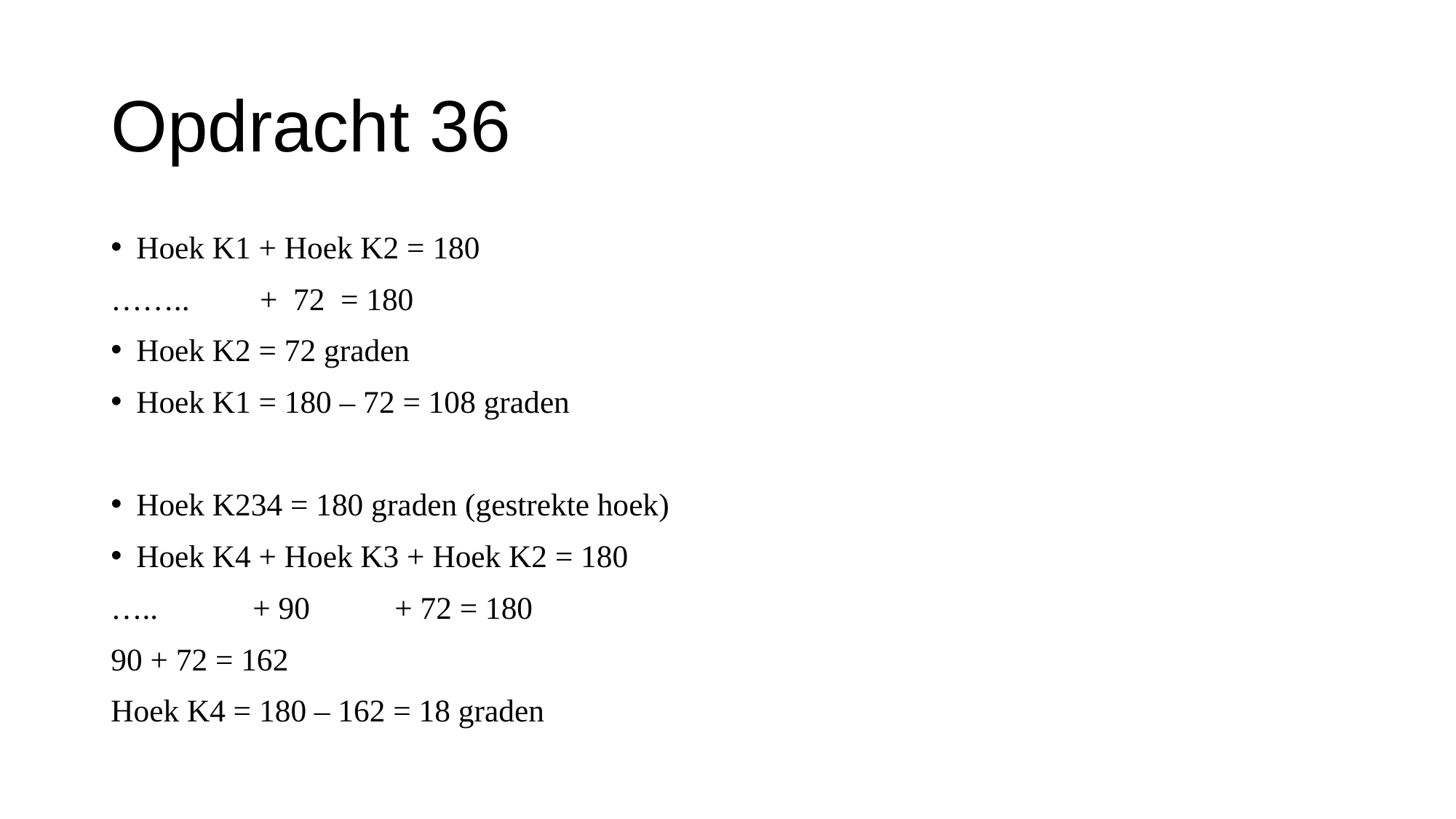

# Opdracht 36
Hoek K1 + Hoek K2 = 180
……..         +  72  = 180
Hoek K2 = 72 graden
Hoek K1 = 180 – 72 = 108 graden

Hoek K234 = 180 graden (gestrekte hoek)
Hoek K4 + Hoek K3 + Hoek K2 = 180
…..		+ 90		+ 72 = 180
90 + 72 = 162
Hoek K4 = 180 – 162 = 18 graden